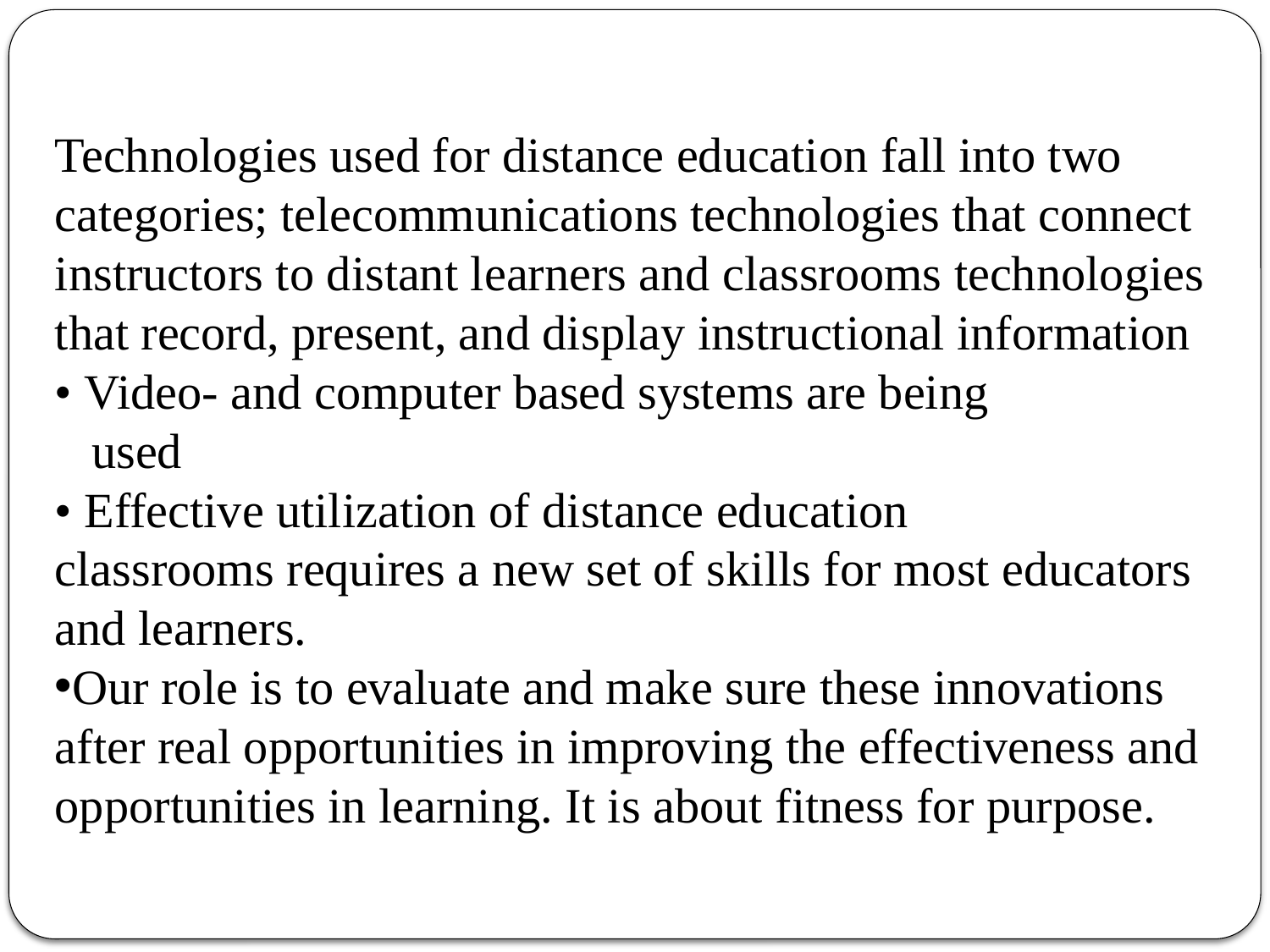

Technologies used for distance education fall into two categories; telecommunications technologies that connect instructors to distant learners and classrooms technologies that record, present, and display instructional information
• Video- and computer based systems are being
   used
• Effective utilization of distance education                 classrooms requires a new set of skills for most educators and learners.
Our role is to evaluate and make sure these innovations after real opportunities in improving the effectiveness and opportunities in learning. It is about fitness for purpose.